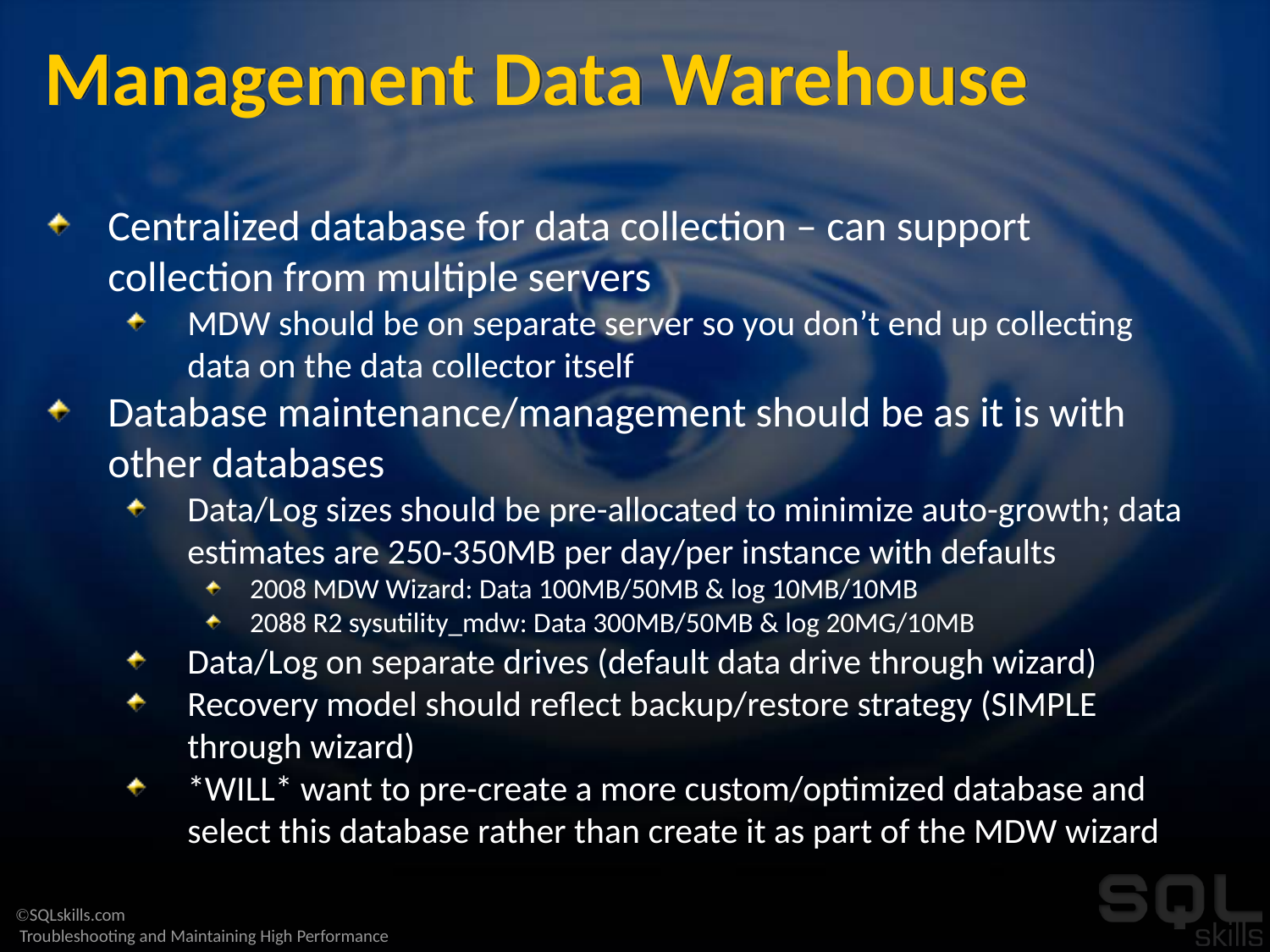

# Management Data Warehouse
Centralized database for data collection – can support collection from multiple servers
MDW should be on separate server so you don’t end up collecting data on the data collector itself
Database maintenance/management should be as it is with other databases
Data/Log sizes should be pre-allocated to minimize auto-growth; data estimates are 250-350MB per day/per instance with defaults
2008 MDW Wizard: Data 100MB/50MB & log 10MB/10MB
2088 R2 sysutility_mdw: Data 300MB/50MB & log 20MG/10MB
Data/Log on separate drives (default data drive through wizard)
Recovery model should reflect backup/restore strategy (SIMPLE through wizard)
*WILL* want to pre-create a more custom/optimized database and select this database rather than create it as part of the MDW wizard